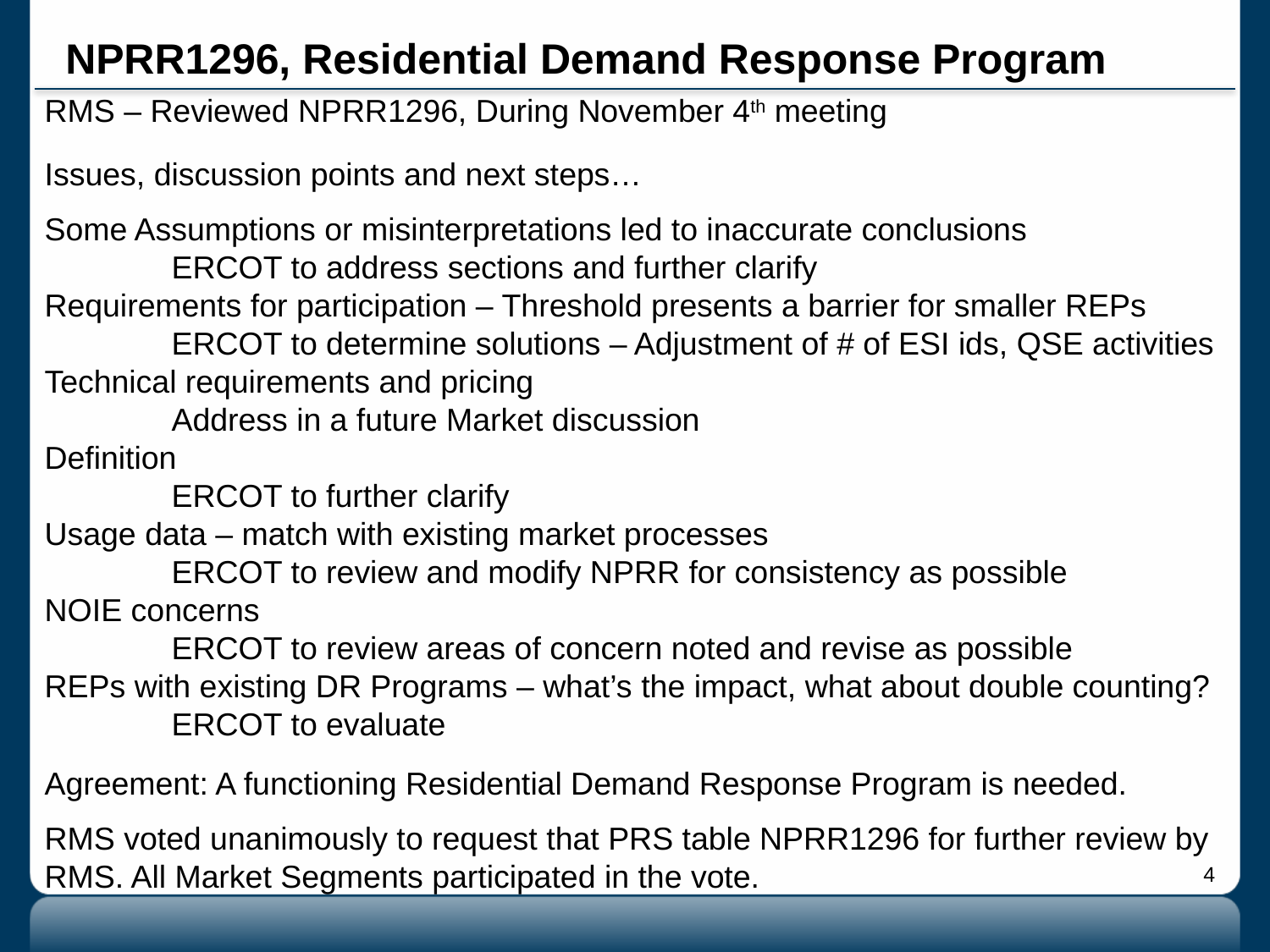

# NPRR1296, Residential Demand Response Program
RMS – Reviewed NPRR1296, During November 4th meeting

Issues, discussion points and next steps…

Some Assumptions or misinterpretations led to inaccurate conclusions
	ERCOT to address sections and further clarify
Requirements for participation – Threshold presents a barrier for smaller REPs
	ERCOT to determine solutions – Adjustment of # of ESI ids, QSE activities
Technical requirements and pricing
	Address in a future Market discussion
Definition
	ERCOT to further clarify
Usage data – match with existing market processes
	ERCOT to review and modify NPRR for consistency as possible
NOIE concerns
	ERCOT to review areas of concern noted and revise as possible
REPs with existing DR Programs – what’s the impact, what about double counting?
	ERCOT to evaluate

Agreement: A functioning Residential Demand Response Program is needed.
RMS voted unanimously to request that PRS table NPRR1296 for further review by RMS. All Market Segments participated in the vote.